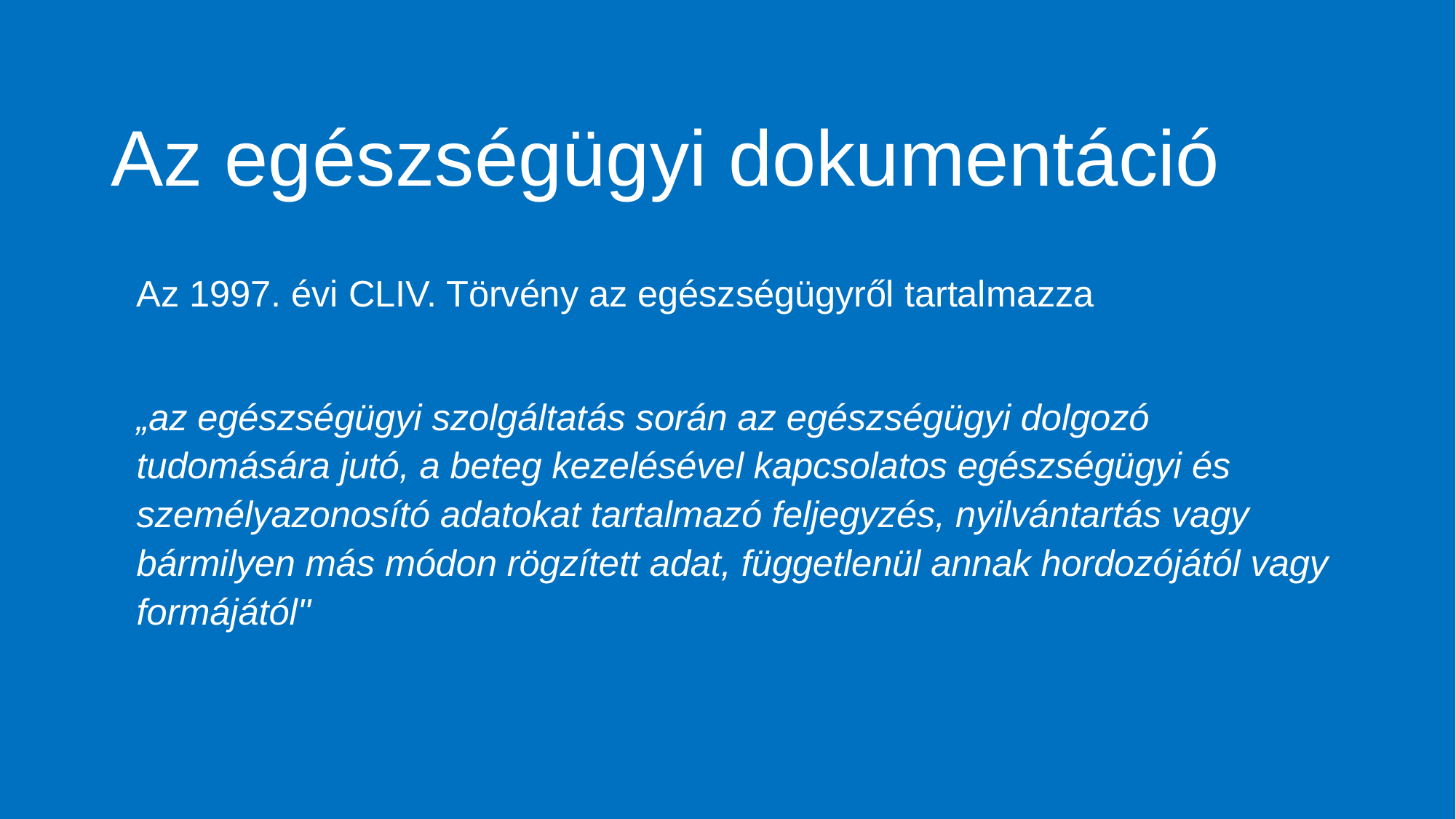

# Az egészségügyi dokumentáció
Az 1997. évi CLIV. Törvény az egészségügyről tartalmazza

„az egészségügyi szolgáltatás során az egészségügyi dolgozó tudomására jutó, a beteg kezelésével kapcsolatos egészségügyi és személyazonosító adatokat tartalmazó feljegyzés, nyilvántartás vagy bármilyen más módon rögzített adat, függetlenül annak hordozójától vagy formájától"